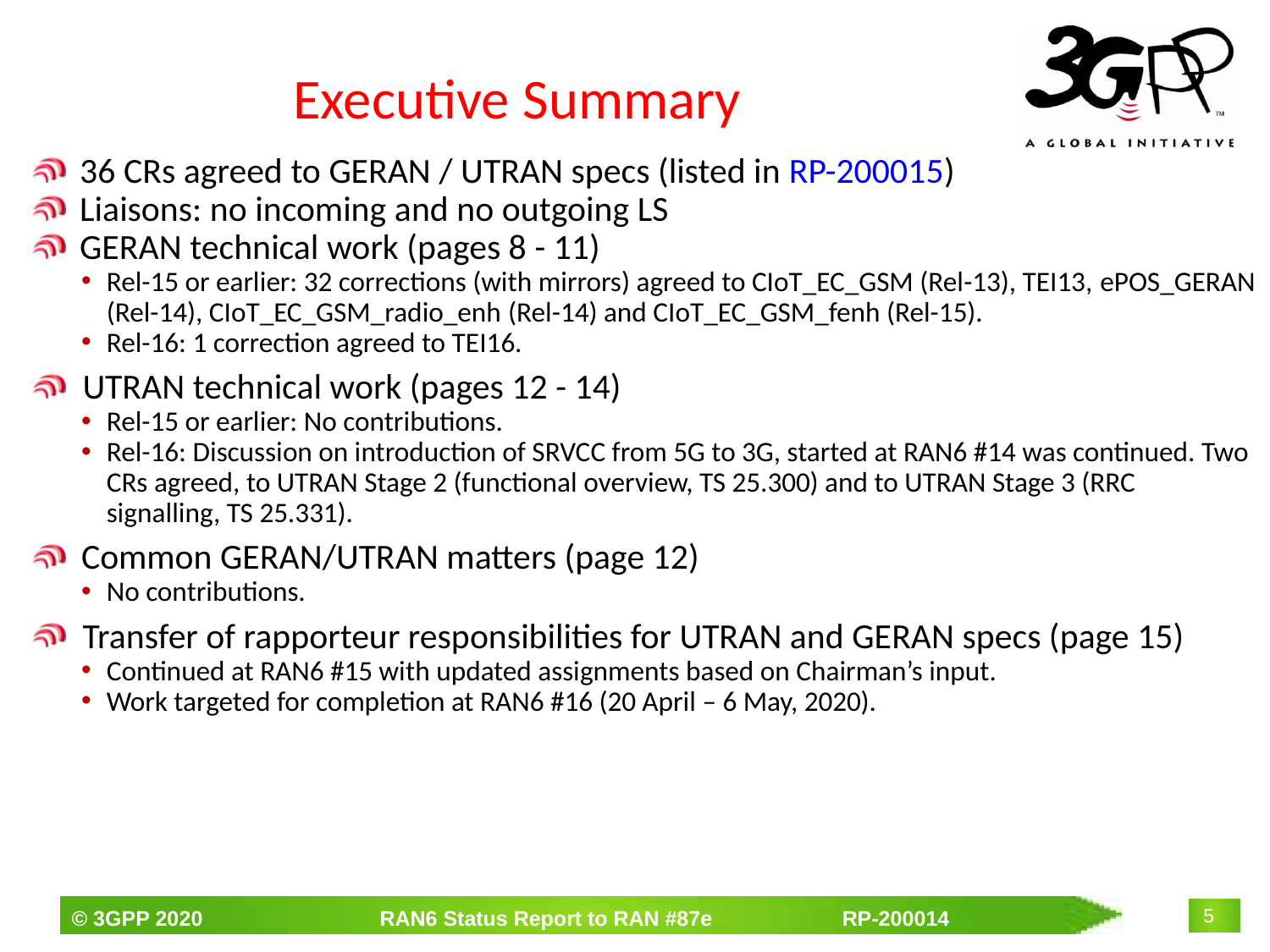

# Executive Summary
36 CRs agreed to GERAN / UTRAN specs (listed in RP-200015)
Liaisons: no incoming and no outgoing LS
GERAN technical work (pages 8 - 11)
Rel-15 or earlier: 32 corrections (with mirrors) agreed to CIoT_EC_GSM (Rel-13), TEI13, ePOS_GERAN (Rel-14), CIoT_EC_GSM_radio_enh (Rel-14) and CIoT_EC_GSM_fenh (Rel-15).
Rel-16: 1 correction agreed to TEI16.
UTRAN technical work (pages 12 - 14)
Rel-15 or earlier: No contributions.
Rel-16: Discussion on introduction of SRVCC from 5G to 3G, started at RAN6 #14 was continued. Two CRs agreed, to UTRAN Stage 2 (functional overview, TS 25.300) and to UTRAN Stage 3 (RRC signalling, TS 25.331).
Common GERAN/UTRAN matters (page 12)
No contributions.
Transfer of rapporteur responsibilities for UTRAN and GERAN specs (page 15)
Continued at RAN6 #15 with updated assignments based on Chairman’s input.
Work targeted for completion at RAN6 #16 (20 April – 6 May, 2020).